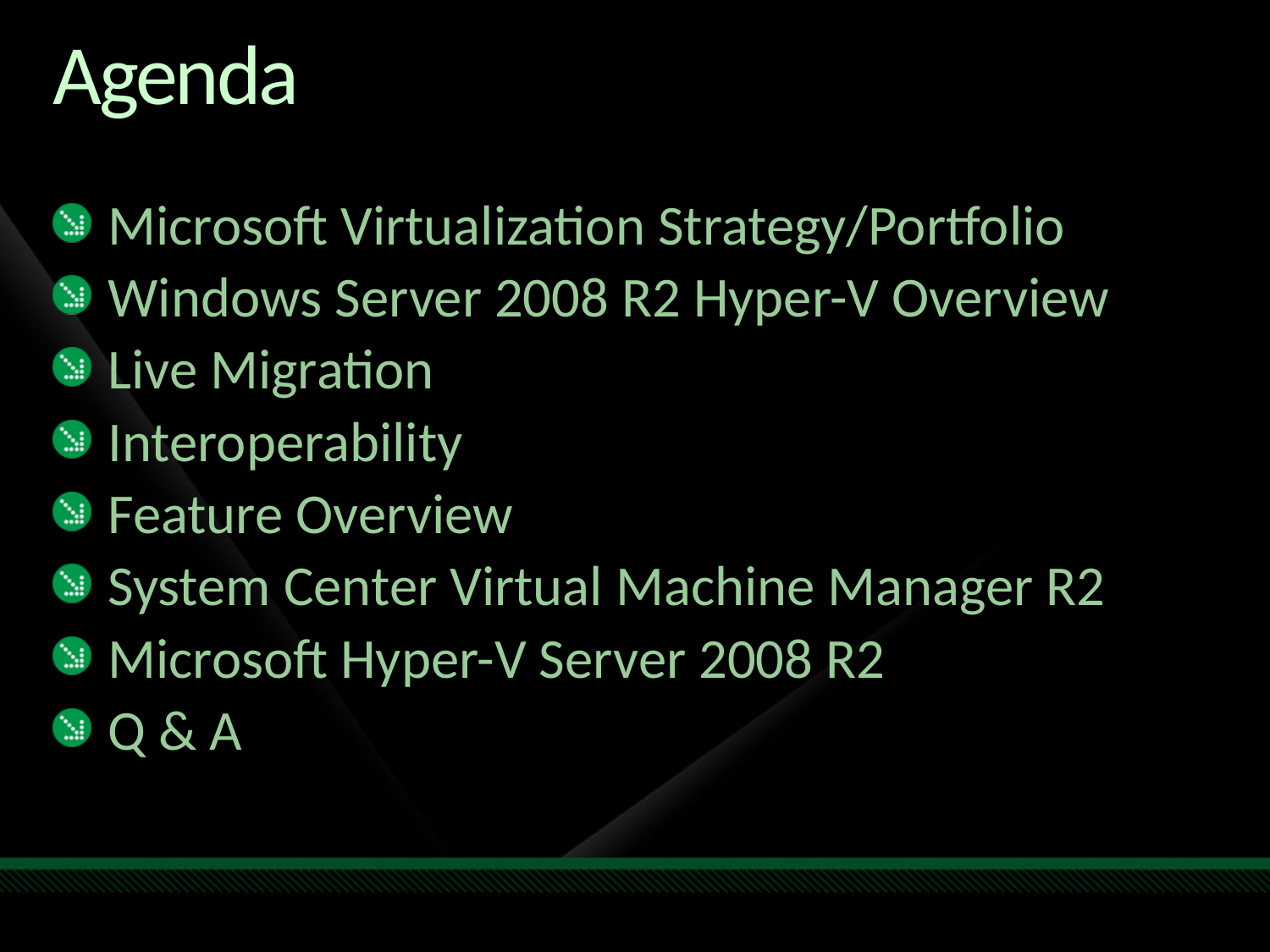

# Agenda
Microsoft Virtualization Strategy/Portfolio
Windows Server 2008 R2 Hyper-V Overview
Live Migration
Interoperability
Feature Overview
System Center Virtual Machine Manager R2
Microsoft Hyper-V Server 2008 R2
Q & A